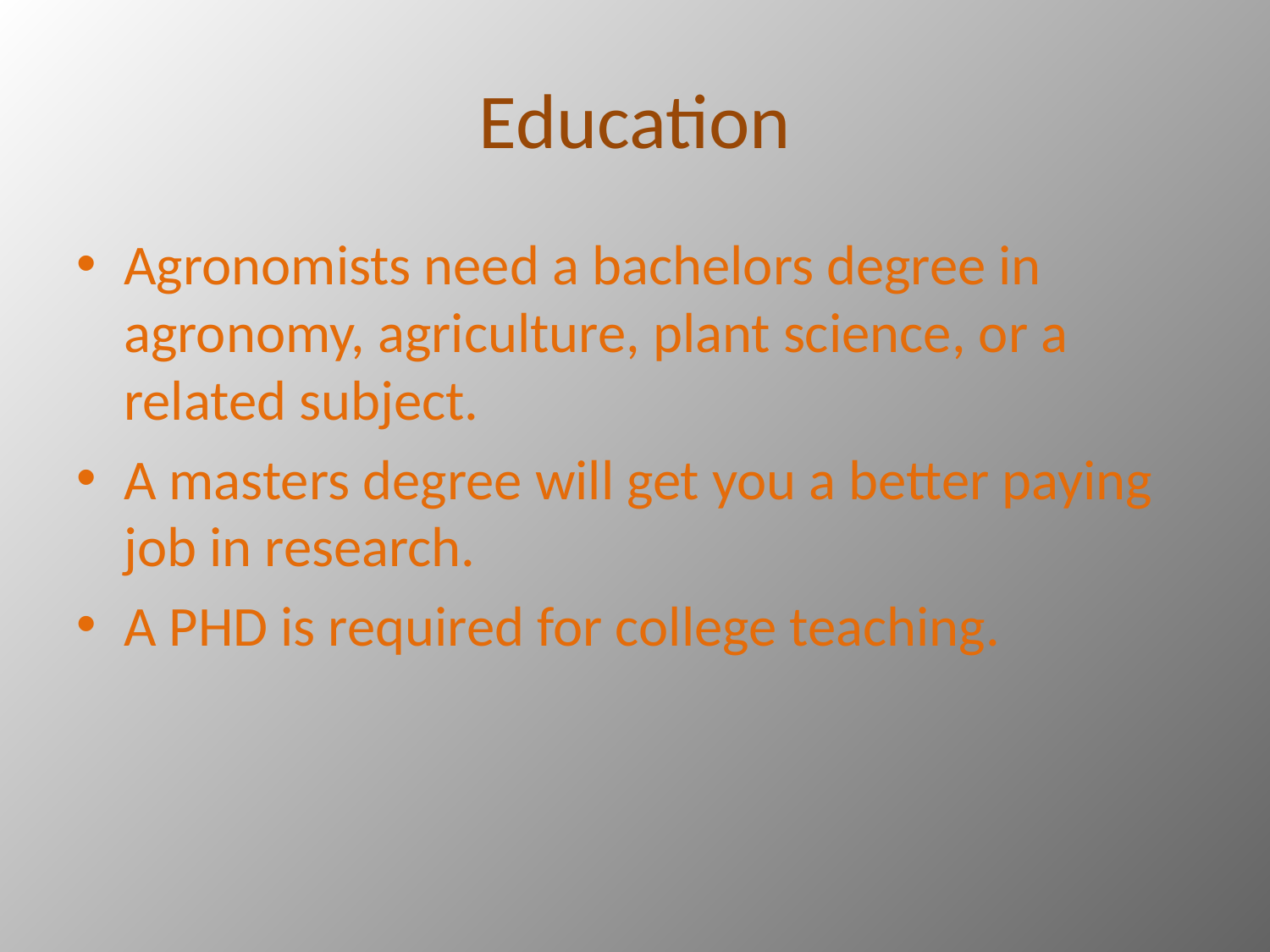

# Education
Agronomists need a bachelors degree in agronomy, agriculture, plant science, or a related subject.
A masters degree will get you a better paying job in research.
A PHD is required for college teaching.